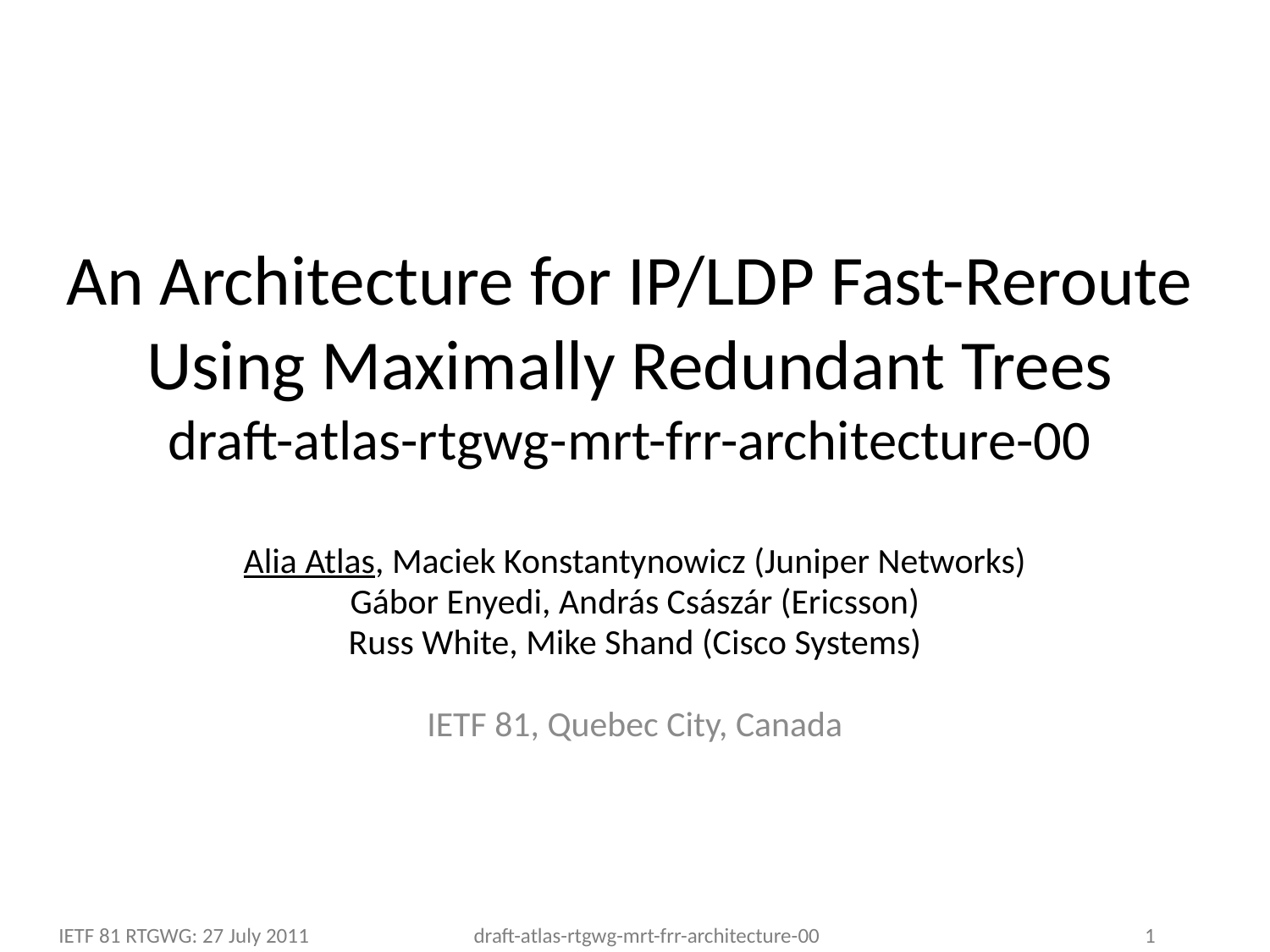

# An Architecture for IP/LDP Fast-Reroute Using Maximally Redundant Trees draft-atlas-rtgwg-mrt-frr-architecture-00
Alia Atlas, Maciek Konstantynowicz (Juniper Networks)
Gábor Enyedi, András Császár (Ericsson)
Russ White, Mike Shand (Cisco Systems)

IETF 81, Quebec City, Canada